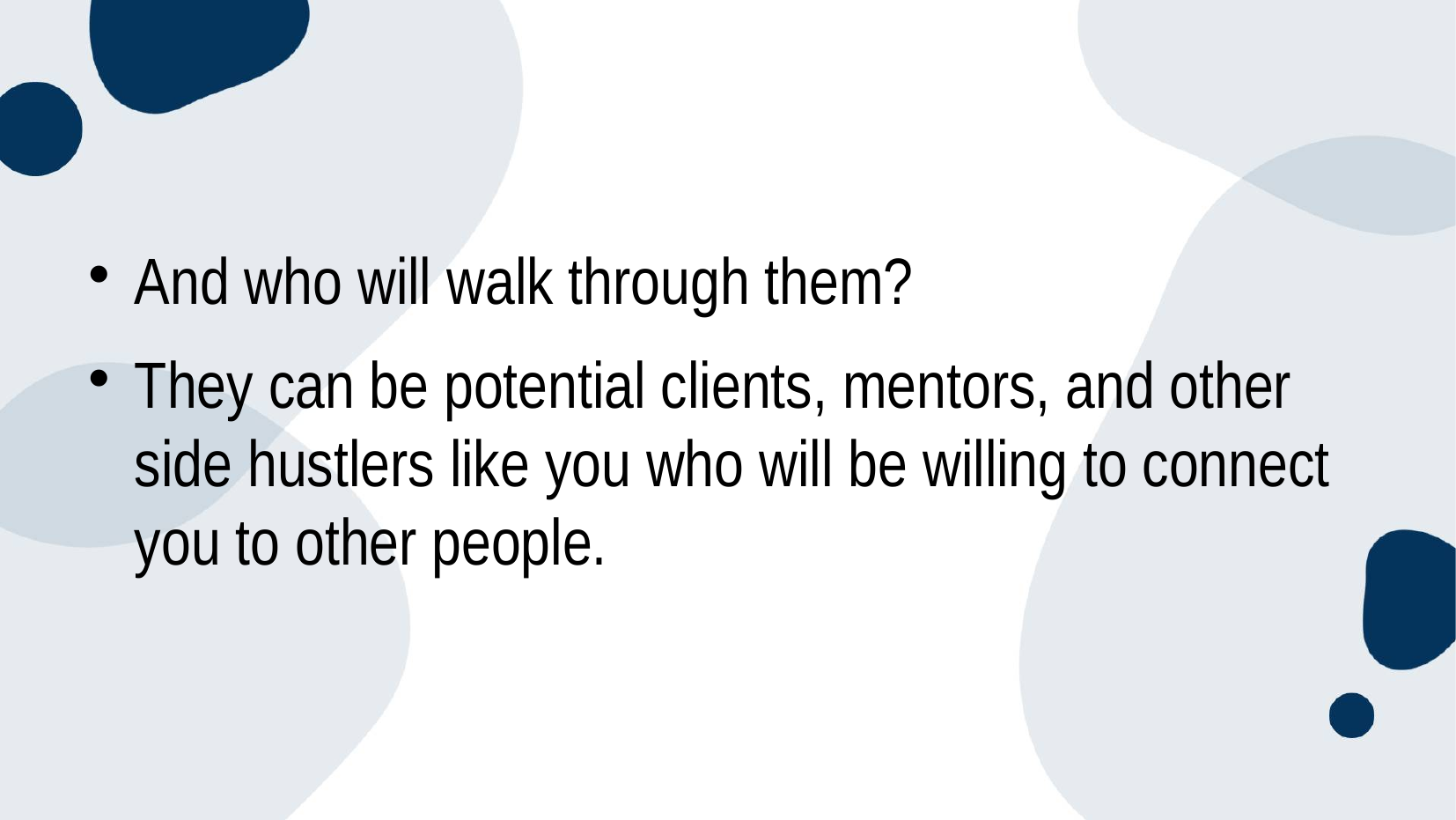

#
And who will walk through them?
They can be potential clients, mentors, and other side hustlers like you who will be willing to connect you to other people.